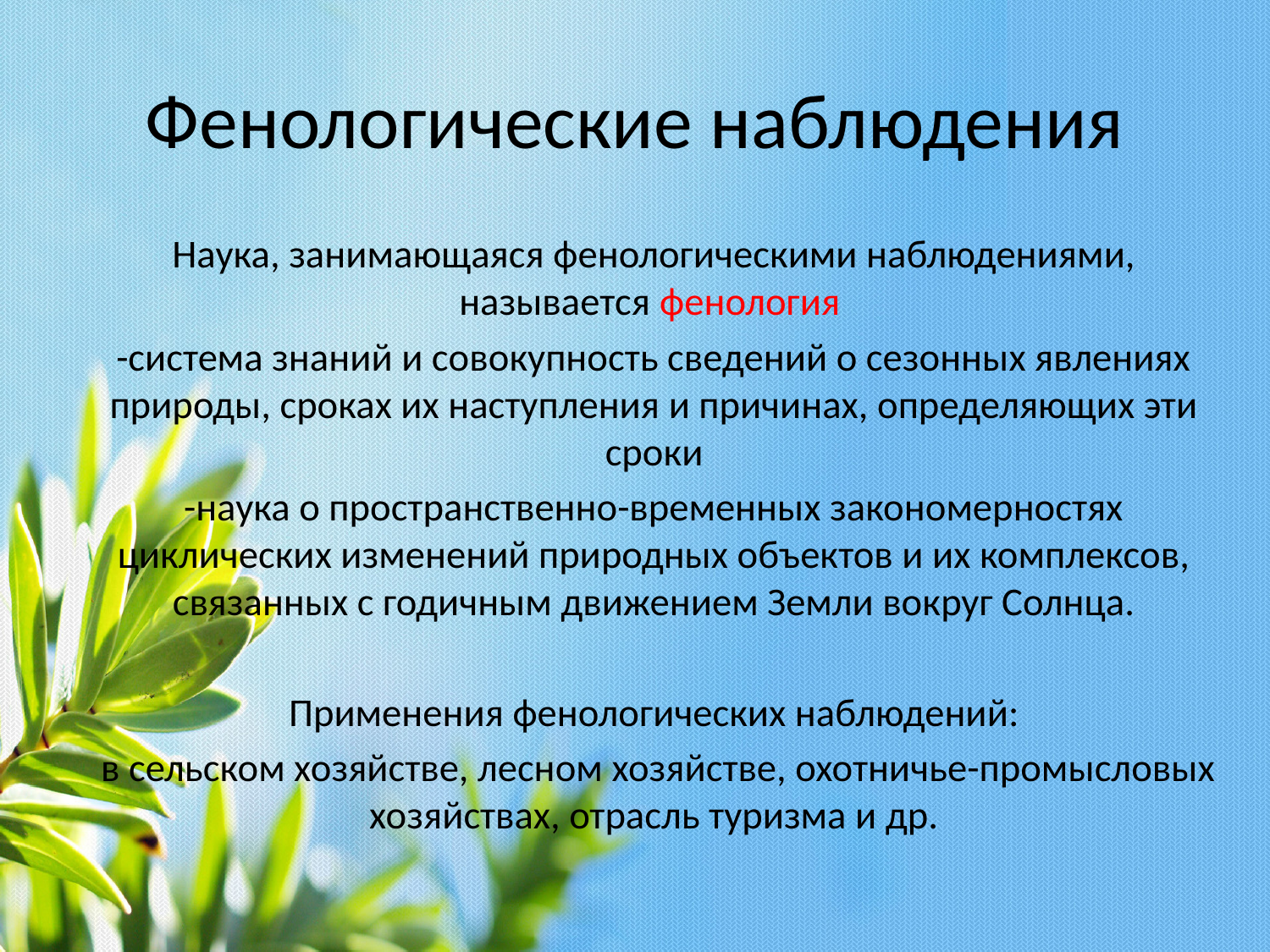

# Фенологические наблюдения
Наука, занимающаяся фенологическими наблюдениями, называется фенология
-система знаний и совокупность сведений о сезонных явлениях природы, сроках их наступления и причинах, определяющих эти сроки
-наука о пространственно-временных закономерностях циклических изменений природных объектов и их комплексов, связанных с годичным движением Земли вокруг Солнца.

Применения фенологических наблюдений:
 в сельском хозяйстве, лесном хозяйстве, охотничье-промысловых хозяйствах, отрасль туризма и др.